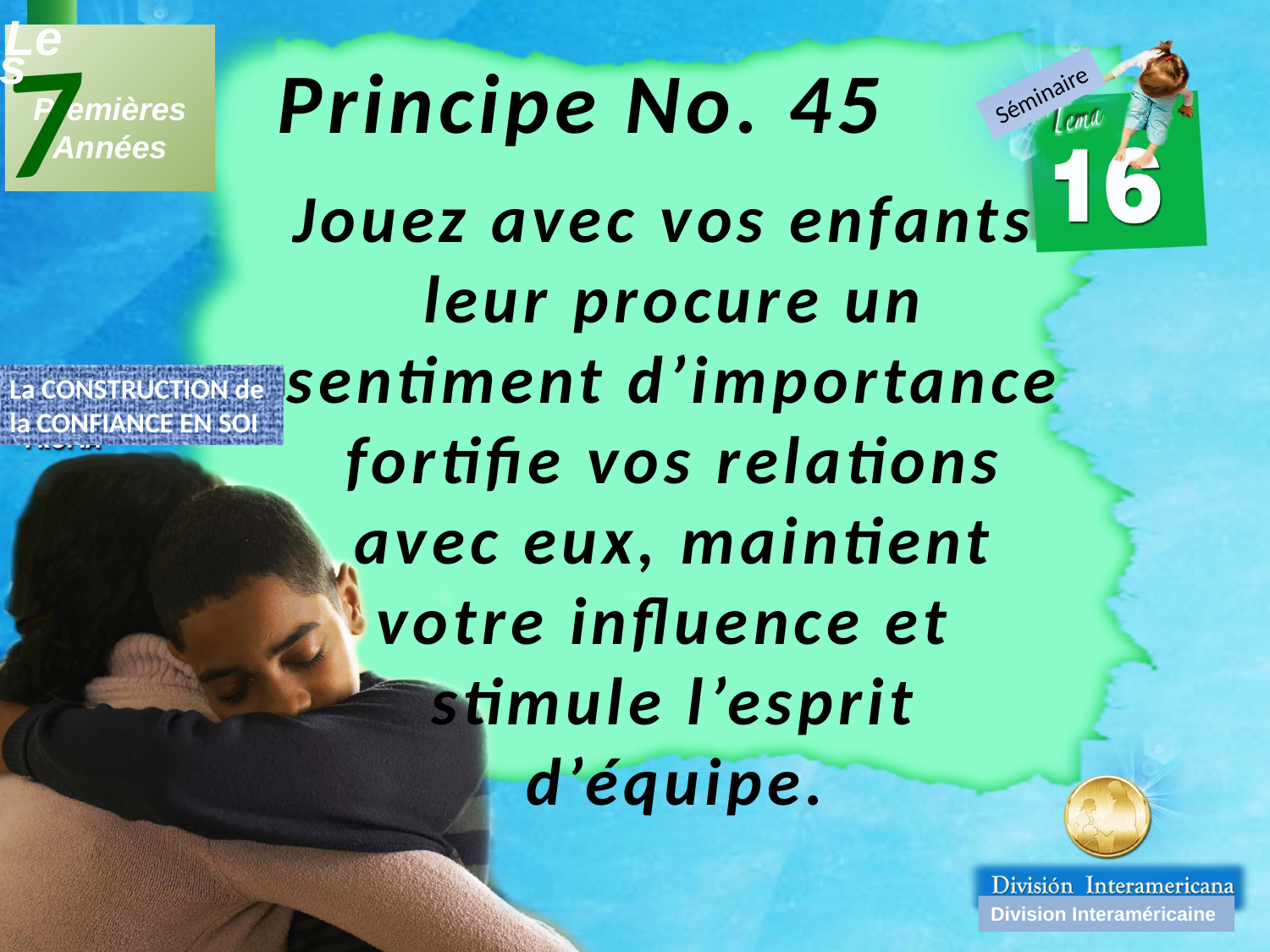

7
Les
         Premières
Années
Principe No. 45

Jouez avec vos enfants  leur procure un sentiment d’importance fortifie vos relations avec eux, maintient votre influence et  stimule l’esprit d’équipe.
Séminaire
La CONSTRUCTION de
la CONFIANCE EN SOI
Division Interaméricaine